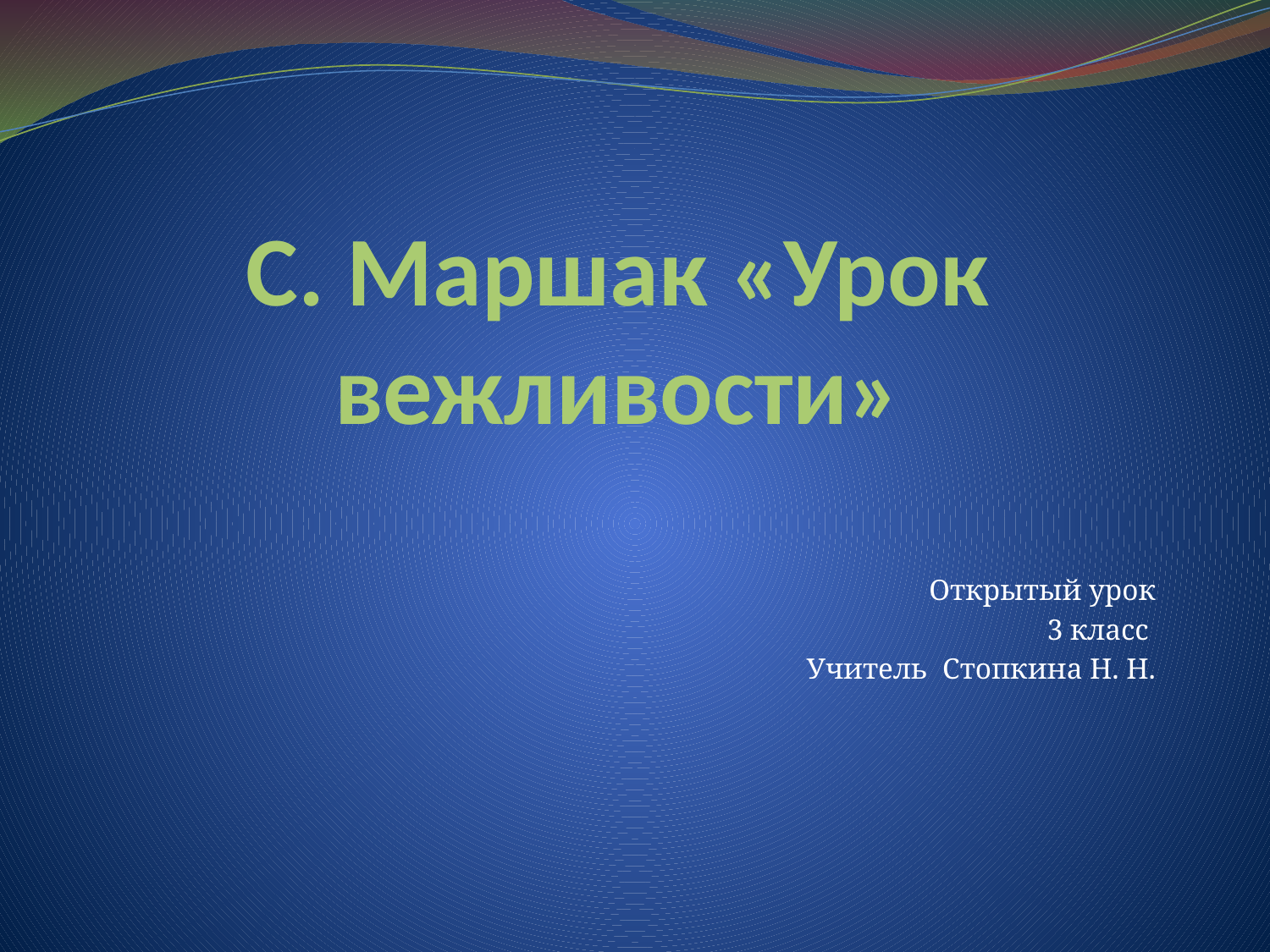

# С. Маршак «Урок вежливости»

Открытый урок
3 класс
Учитель  Стопкина Н. Н.